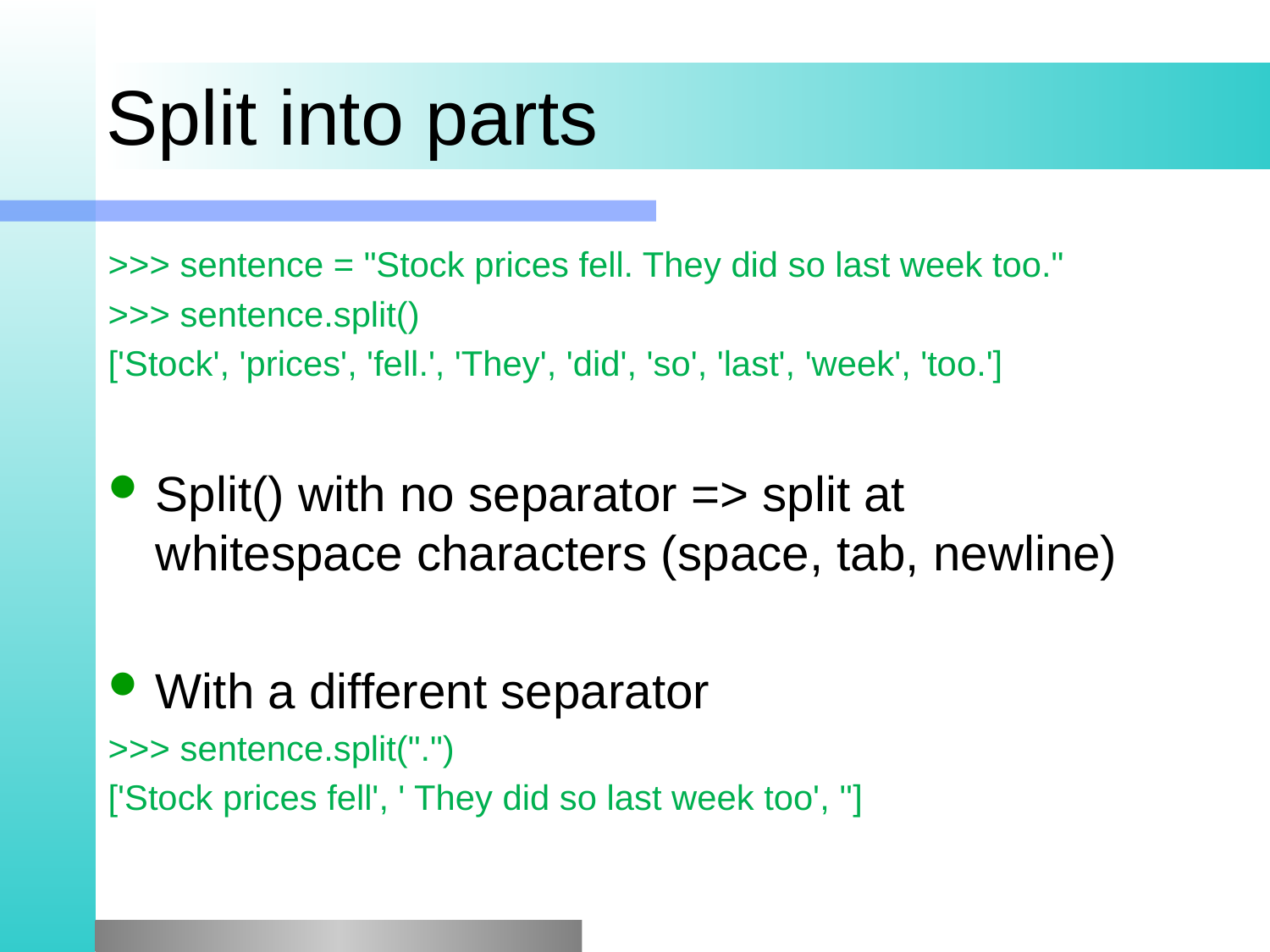

# Split into parts
>>> sentence = "Stock prices fell. They did so last week too."
>>> sentence.split()
['Stock', 'prices', 'fell.', 'They', 'did', 'so', 'last', 'week', 'too.']

Split() with no separator => split at whitespace characters (space, tab, newline)

With a different separator
>>> sentence.split(".")
['Stock prices fell', ' They did so last week too', '']